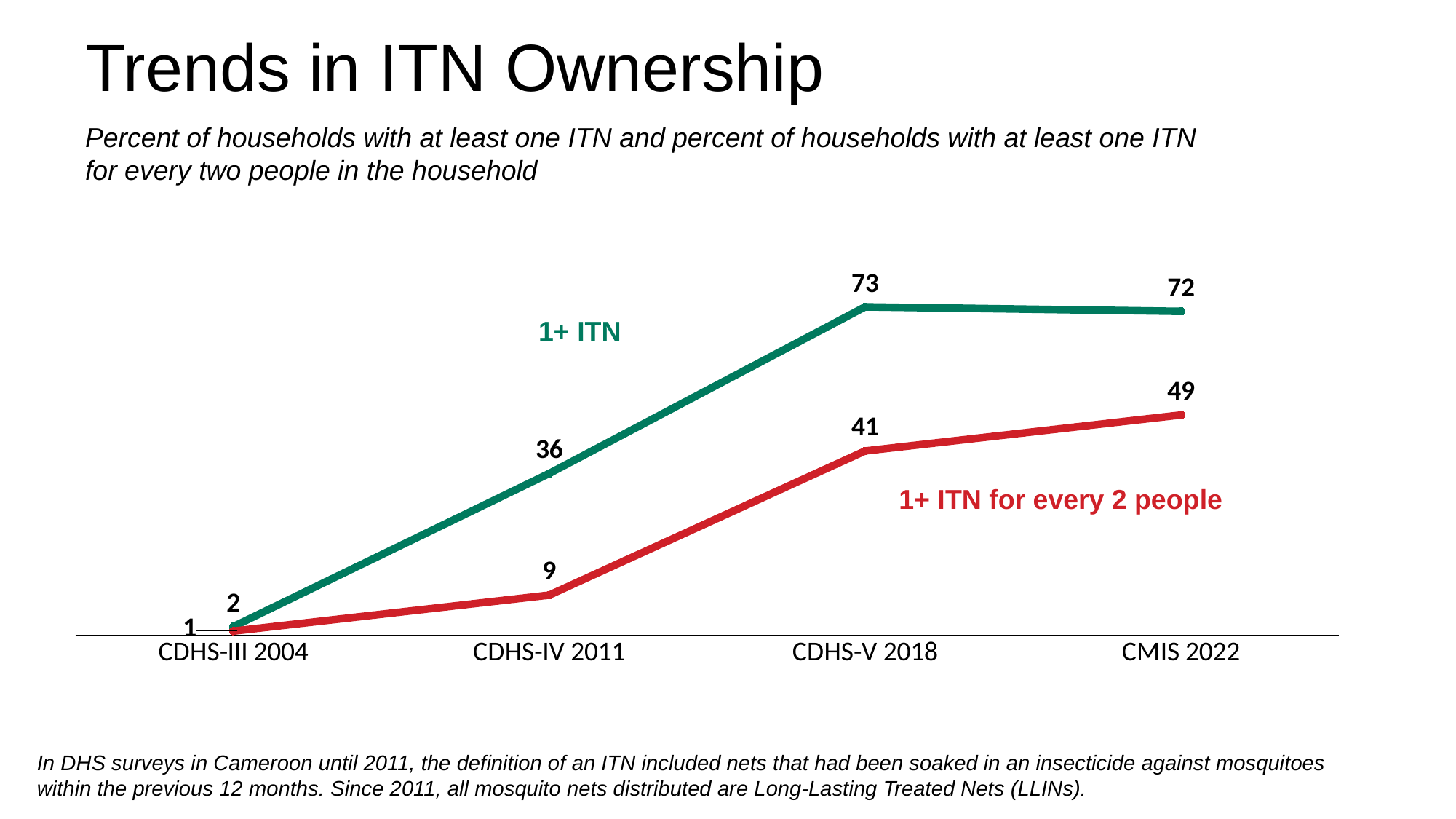

# Trends in ITN Ownership
Percent of households with at least one ITN and percent of households with at least one ITN
for every two people in the household

### Chart

| Category | 1+ ITN | 1+ ITN for every 2 people |
|---|---|---|
| CDHS-III 2004 | 2.0 | 1.0 |
| CDHS-IV 2011 | 36.0 | 9.0 |
| CDHS-V 2018 | 73.0 | 41.0 |
| CMIS 2022 | 72.0 | 49.0 |
1+ ITN
1+ ITN for every 2 people
In DHS surveys in Cameroon until 2011, the definition of an ITN included nets that had been soaked in an insecticide against mosquitoes within the previous 12 months. Since 2011, all mosquito nets distributed are Long-Lasting Treated Nets (LLINs).